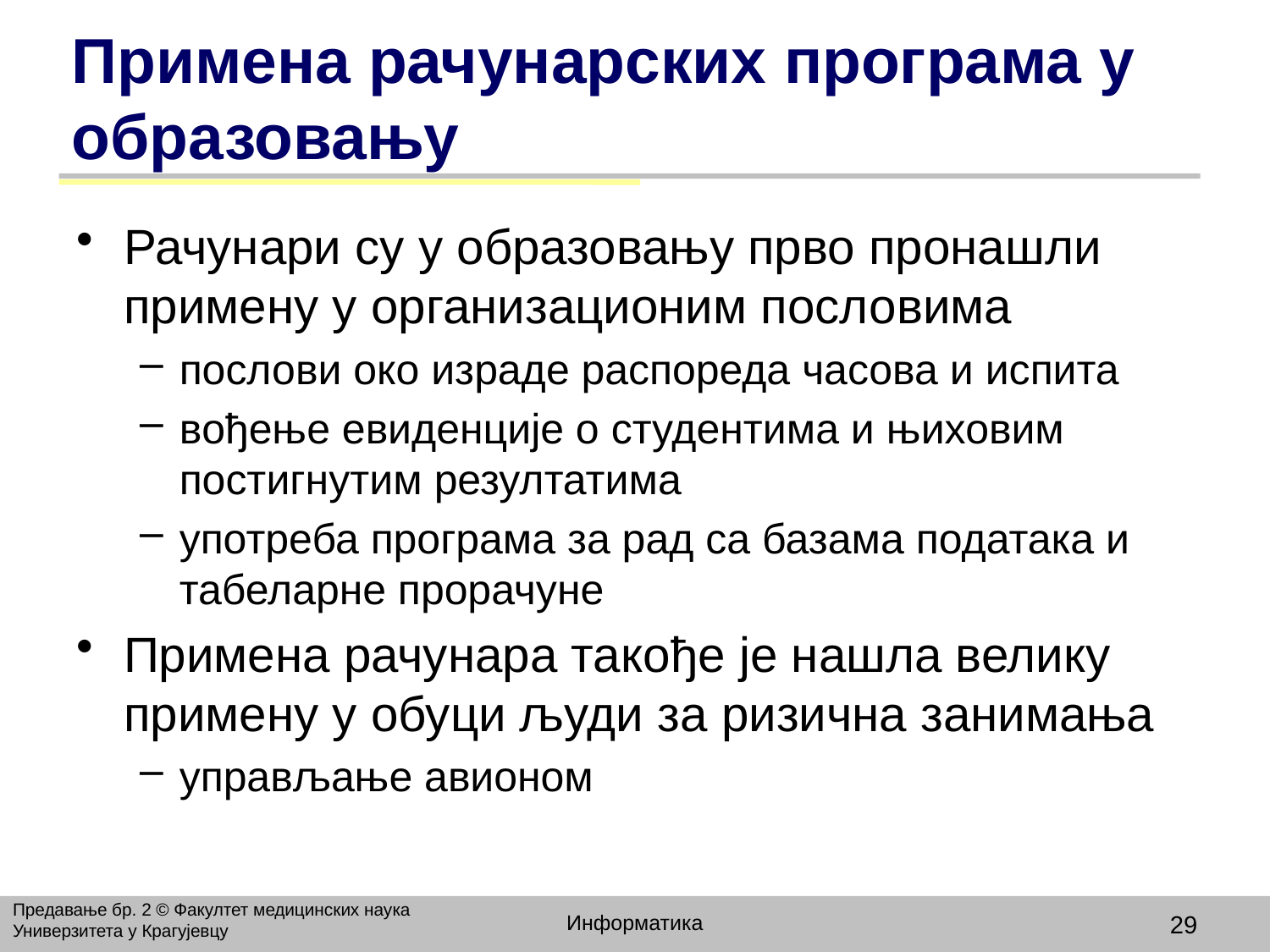

# Примена рачунарских програма у образовању
Рачунари су у образовању прво пронашли примену у организационим пословима
послови око израде распореда часова и испита
вођење евиденције о студентима и њиховим постигнутим резултатима
употреба програма за рад са базама података и табеларне прорачуне
Примена рачунара такође је нашла велику примену у обуци људи за ризична занимања
управљање авионом
Предавање бр. 2 © Факултет медицинских наука Универзитета у Крагујевцу
Информатика
29